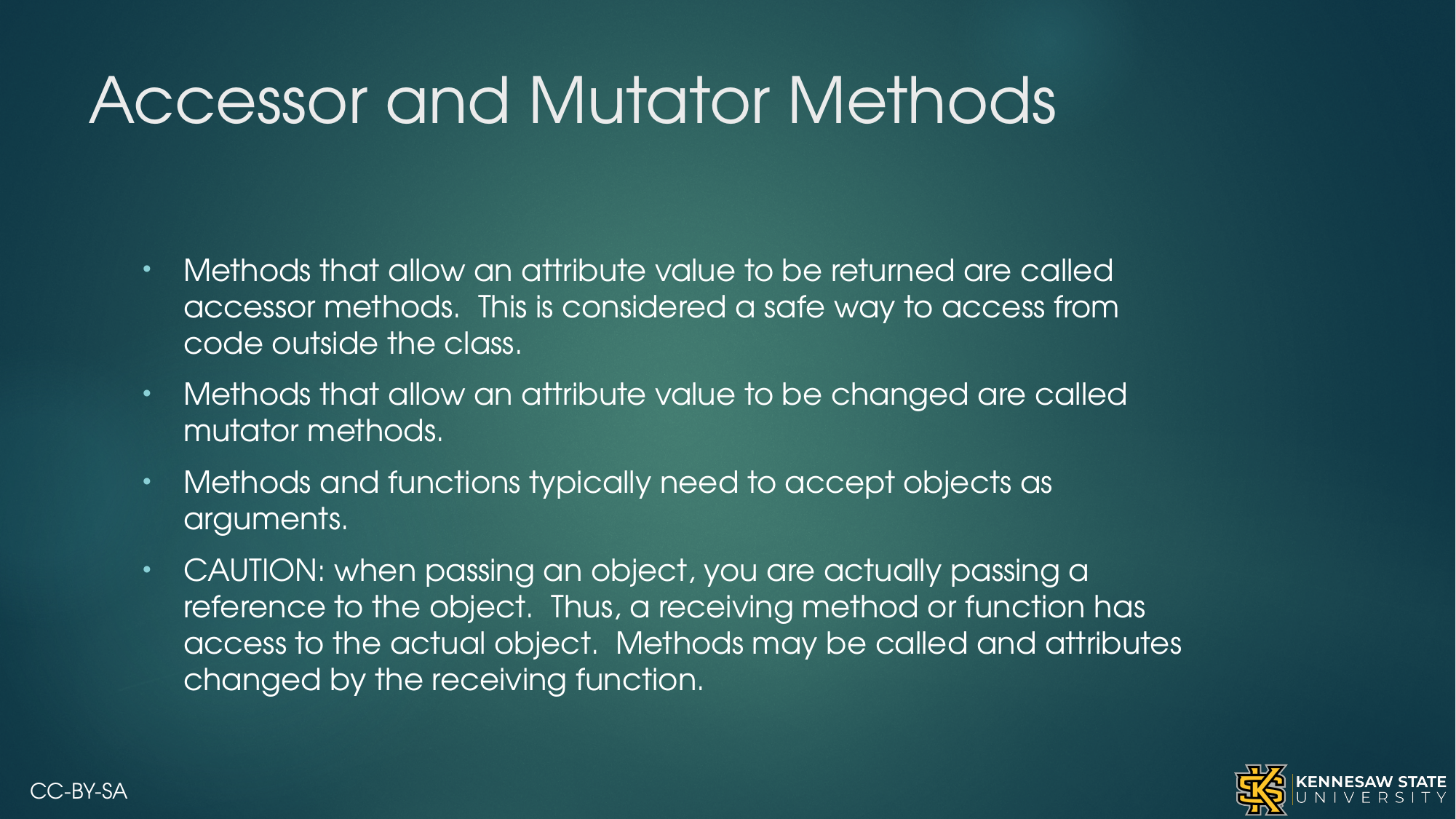

# Accessor and Mutator Methods
Methods that allow an attribute value to be returned are called accessor methods.  This is considered a safe way to access from code outside the class.
Methods that allow an attribute value to be changed are called mutator methods.
Methods and functions typically need to accept objects as arguments.
CAUTION: when passing an object, you are actually passing a reference to the object.  Thus, a receiving method or function has access to the actual object.  Methods may be called and attributes changed by the receiving function.